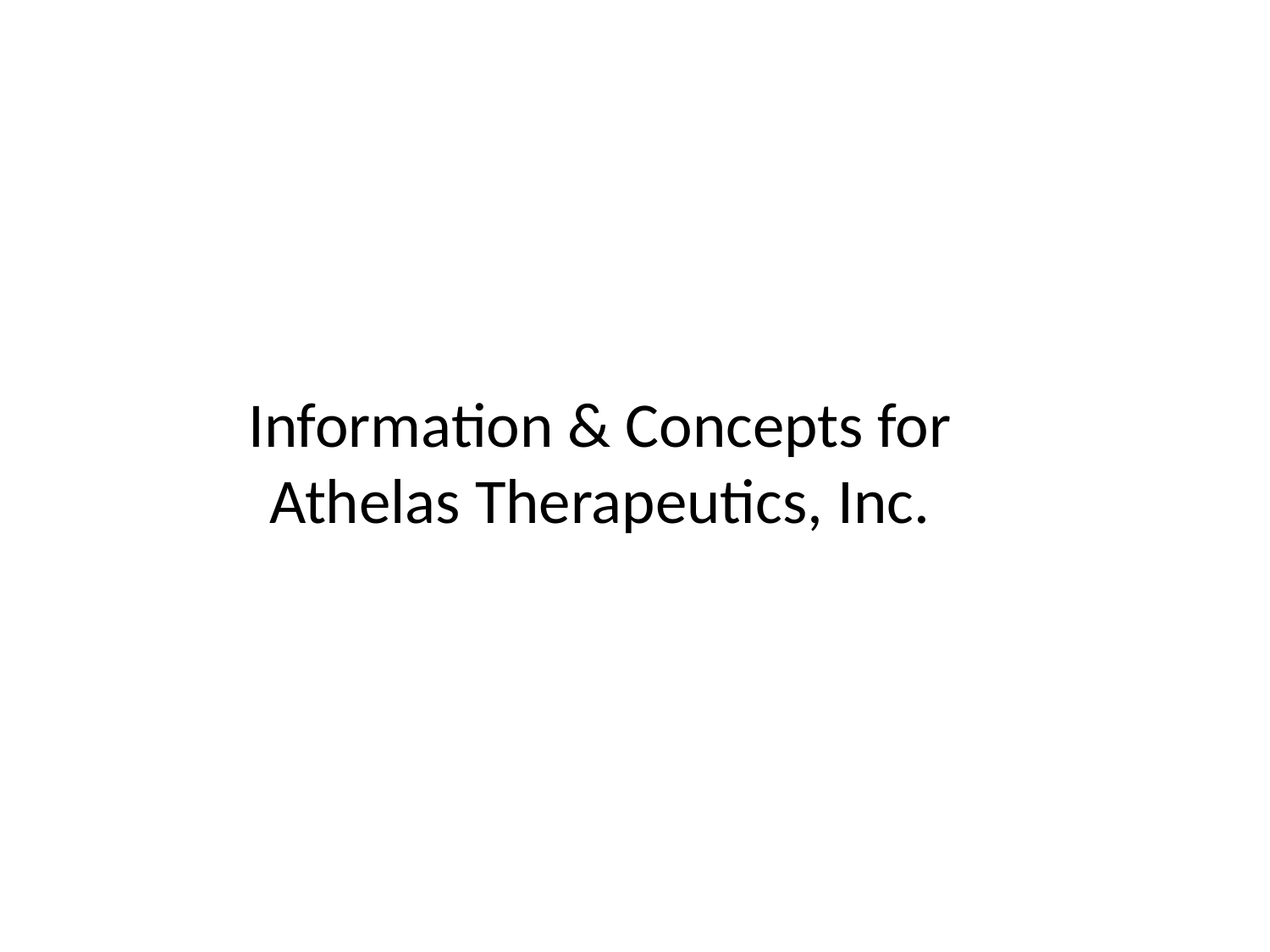

Information & Concepts for
Athelas Therapeutics, Inc.